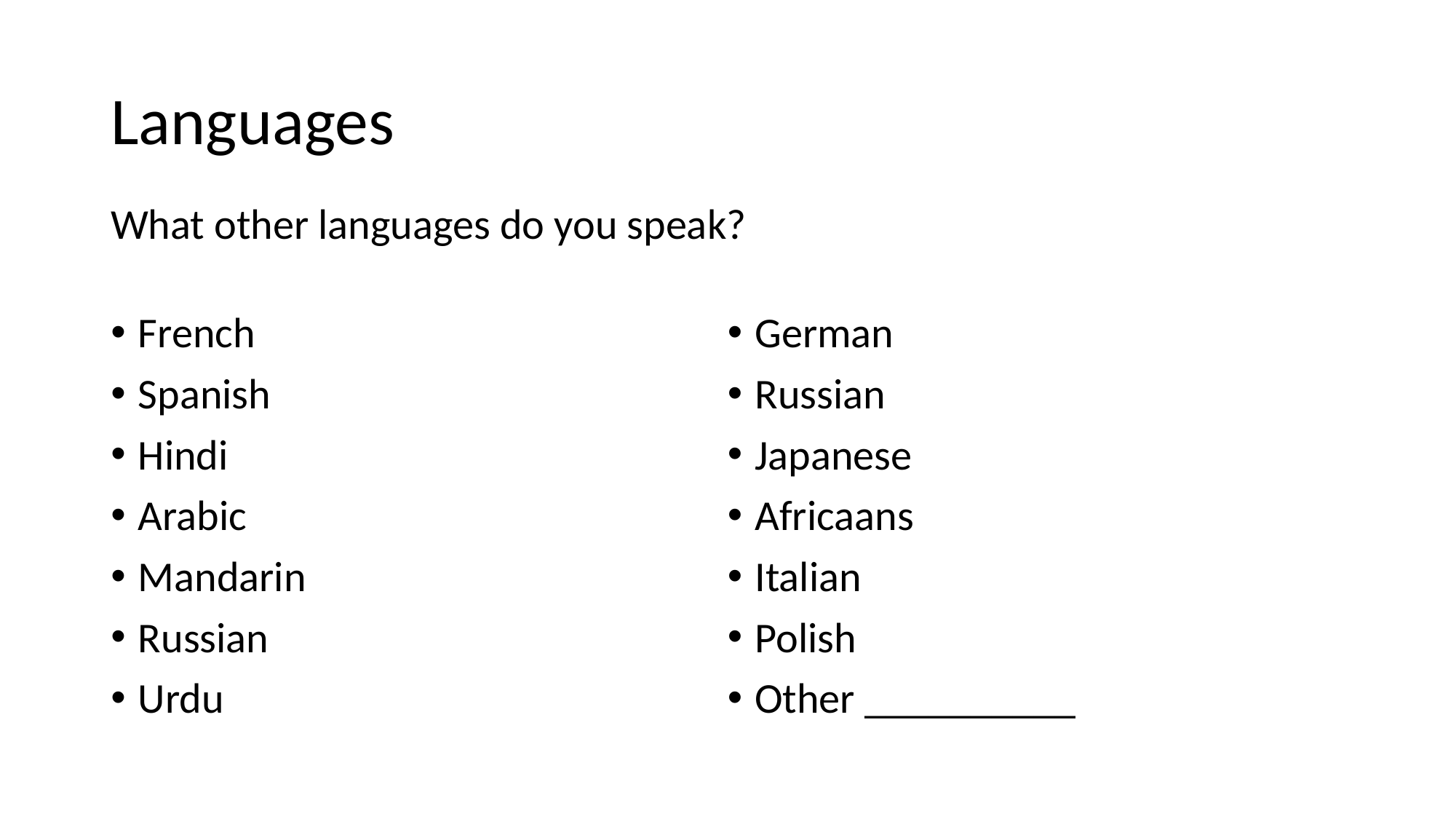

# Languages
What other languages do you speak?

French
Spanish
Hindi
Arabic
Mandarin
Russian
Urdu
German
Russian
Japanese
Africaans
Italian
Polish
Other __________